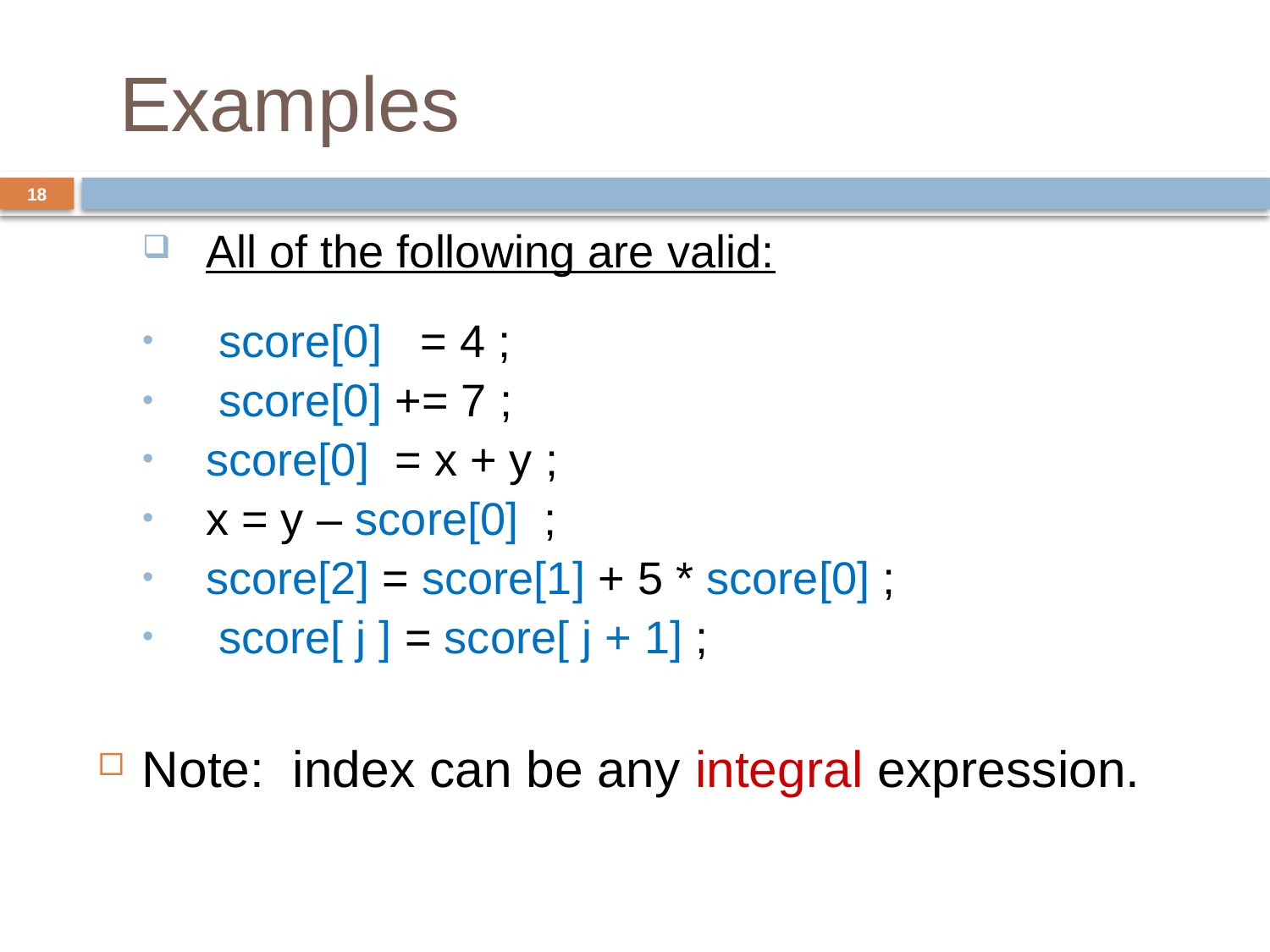

# Examples
18
All of the following are valid:

 score[0]   = 4 ;
 score[0] += 7 ;
score[0]  = x + y ;
x = y – score[0]  ;
score[2] = score[1] + 5 * score[0] ;
 score[ j ] = score[ j + 1] ;

Note:  index can be any integral expression.